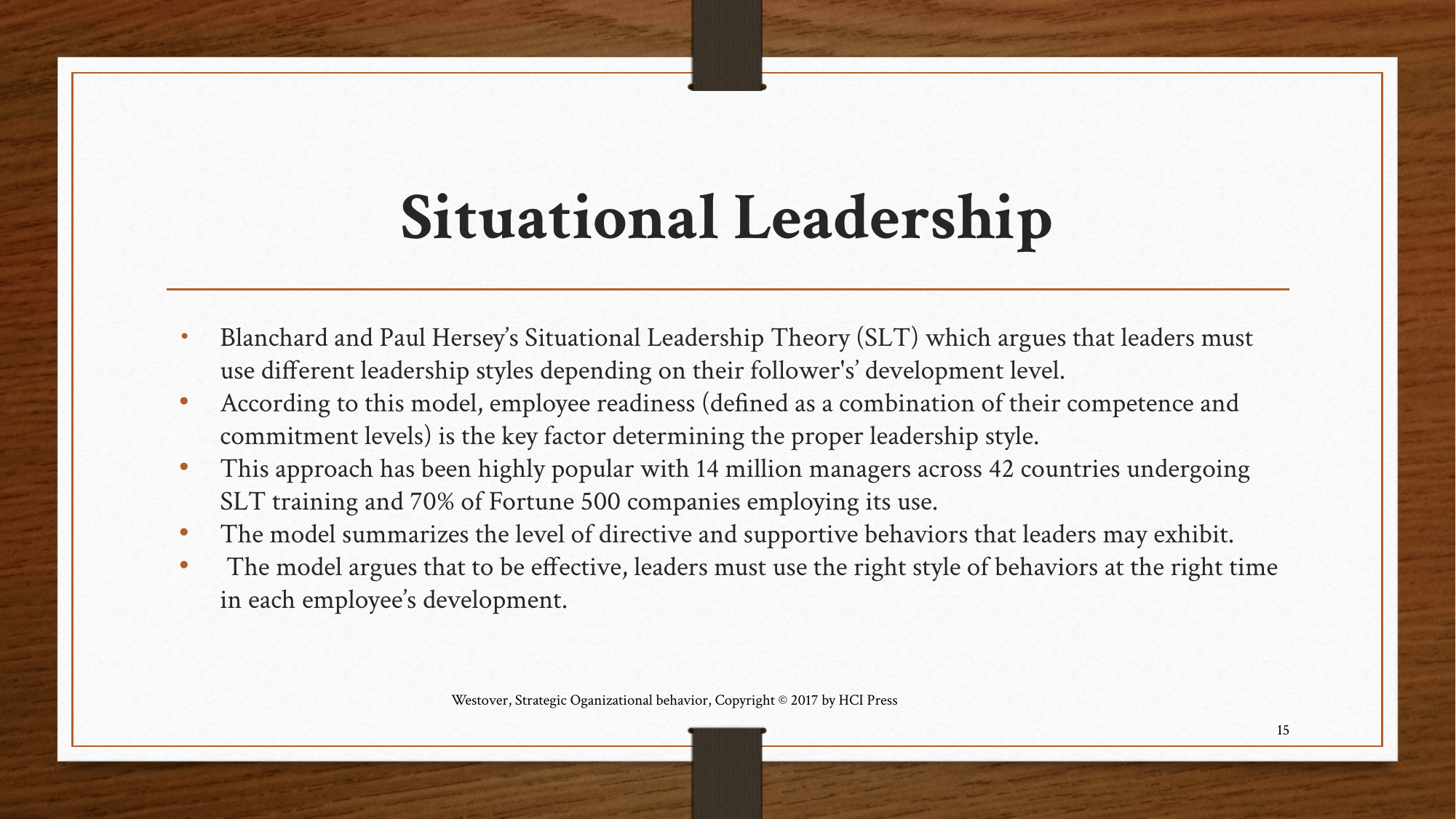

# Situational Leadership
Blanchard and Paul Hersey’s Situational Leadership Theory (SLT) which argues that leaders must use different leadership styles depending on their follower's’ development level.
According to this model, employee readiness (defined as a combination of their competence and commitment levels) is the key factor determining the proper leadership style.
This approach has been highly popular with 14 million managers across 42 countries undergoing SLT training and 70% of Fortune 500 companies employing its use.
The model summarizes the level of directive and supportive behaviors that leaders may exhibit.
 The model argues that to be effective, leaders must use the right style of behaviors at the right time in each employee’s development.
15
Westover, Strategic Oganizational behavior, Copyright © 2017 by HCI Press